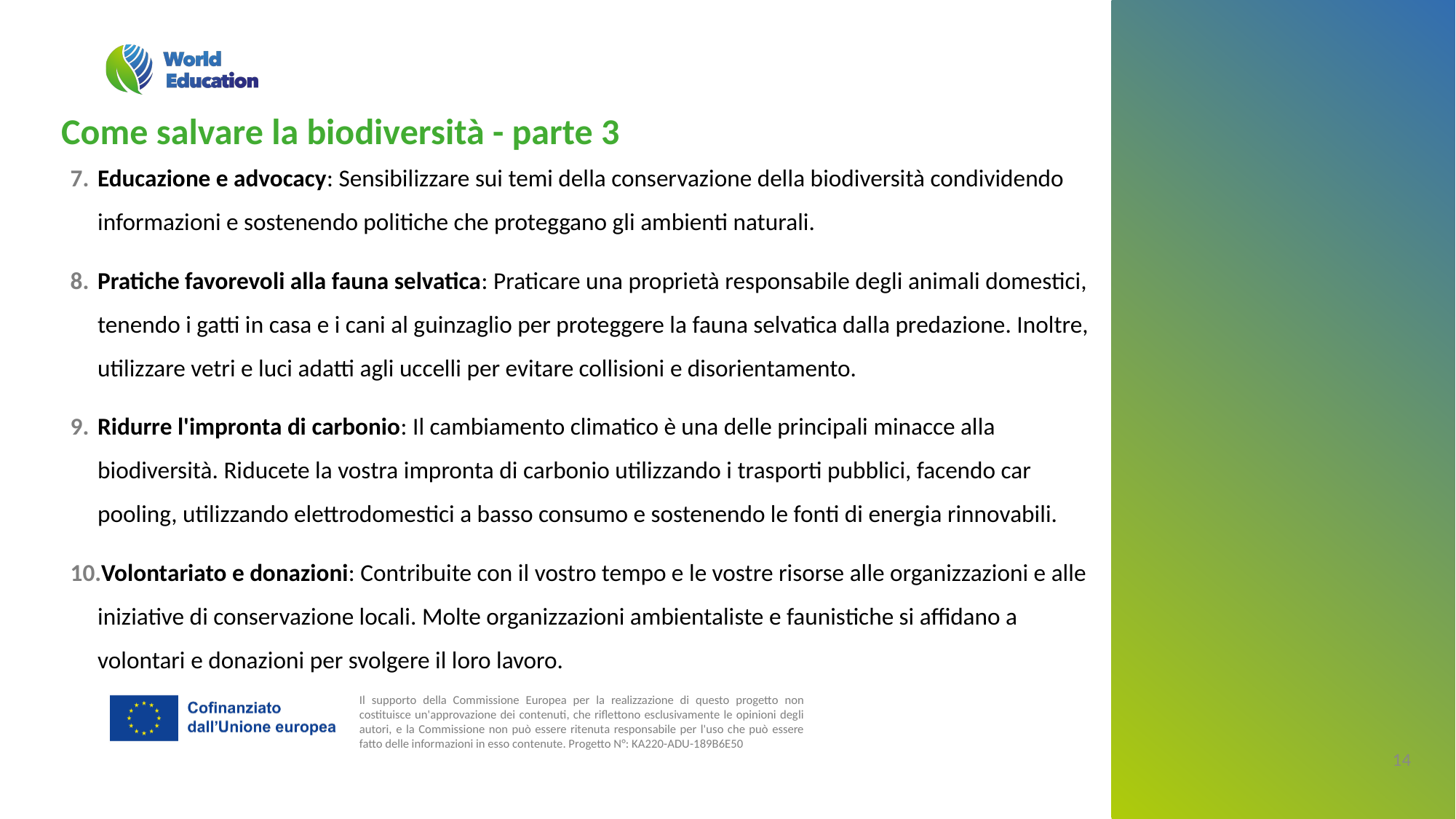

Come salvare la biodiversità - parte 3
Educazione e advocacy: Sensibilizzare sui temi della conservazione della biodiversità condividendo informazioni e sostenendo politiche che proteggano gli ambienti naturali.
Pratiche favorevoli alla fauna selvatica: Praticare una proprietà responsabile degli animali domestici, tenendo i gatti in casa e i cani al guinzaglio per proteggere la fauna selvatica dalla predazione. Inoltre, utilizzare vetri e luci adatti agli uccelli per evitare collisioni e disorientamento.
Ridurre l'impronta di carbonio: Il cambiamento climatico è una delle principali minacce alla biodiversità. Riducete la vostra impronta di carbonio utilizzando i trasporti pubblici, facendo car pooling, utilizzando elettrodomestici a basso consumo e sostenendo le fonti di energia rinnovabili.
Volontariato e donazioni: Contribuite con il vostro tempo e le vostre risorse alle organizzazioni e alle iniziative di conservazione locali. Molte organizzazioni ambientaliste e faunistiche si affidano a volontari e donazioni per svolgere il loro lavoro.
14